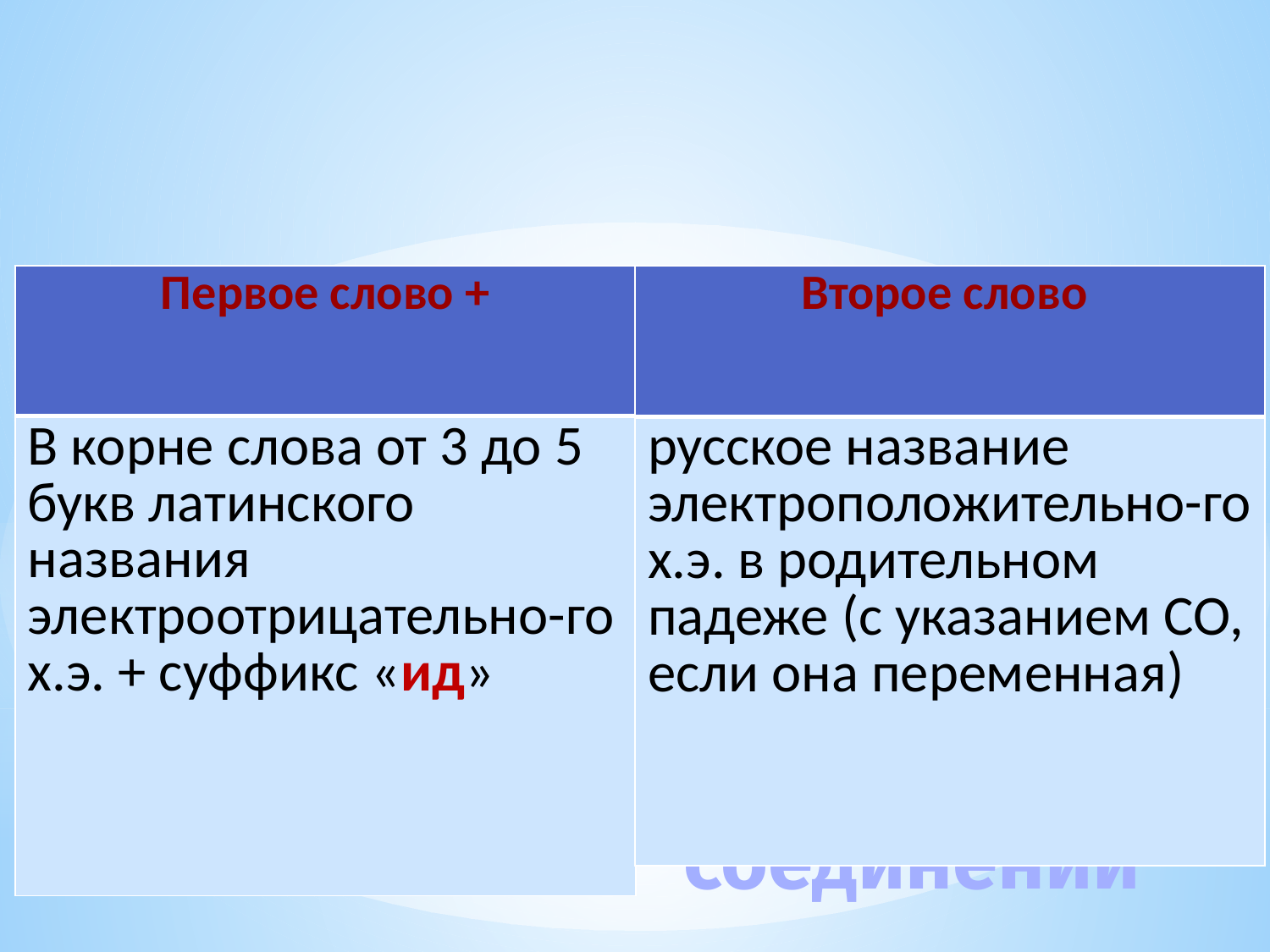

| Первое слово + |
| --- |
| В корне слова от 3 до 5 букв латинского названия электроотрицательно-го х.э. + суффикс «ид» |
| Второе слово |
| --- |
| русское название электроположительно-го х.э. в родительном падеже (с указанием СО, если она переменная) |
# Номенклатура бинарных соединений